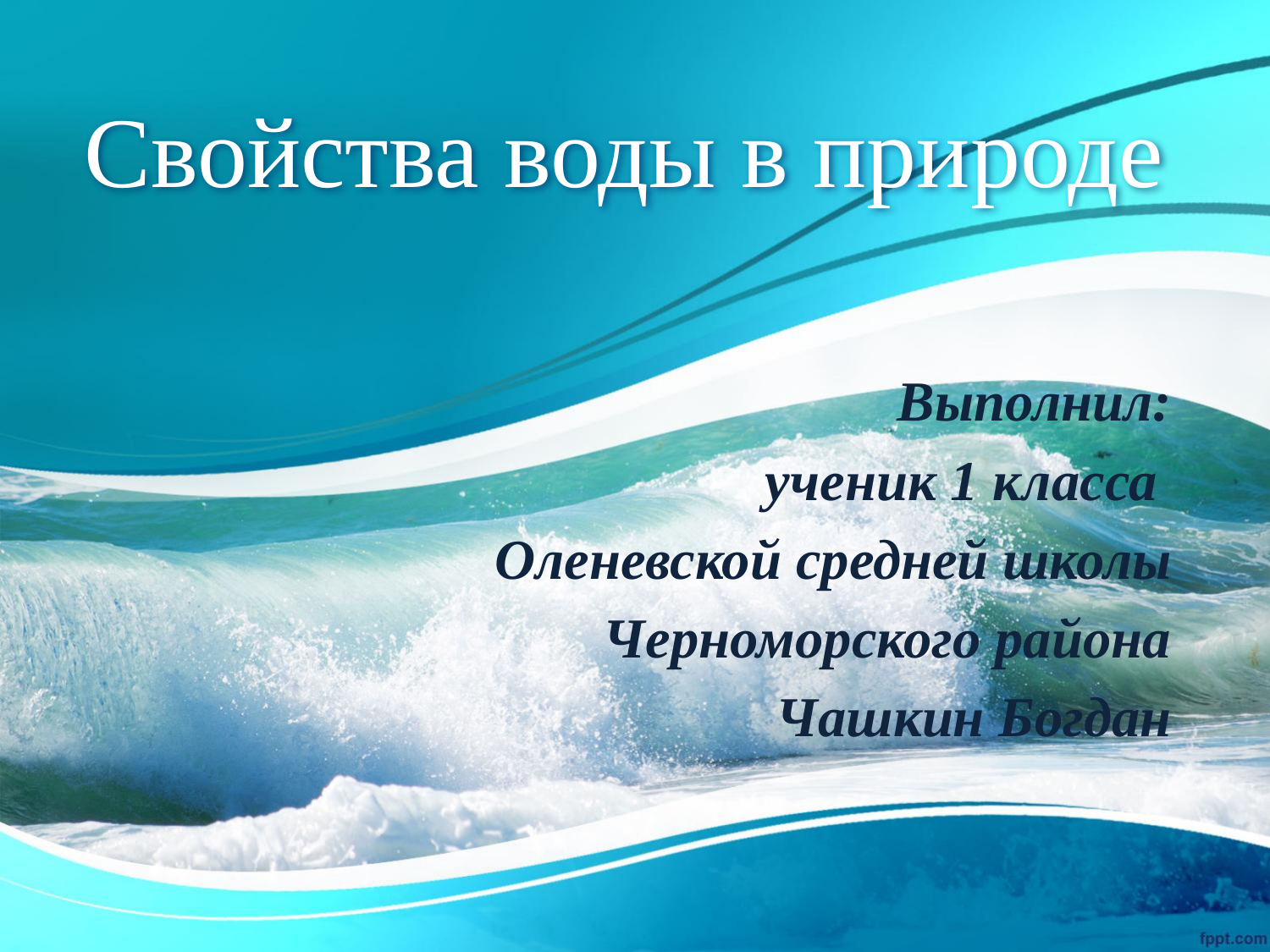

# Свойства воды в природе

Выполнил:
ученик 1 класса
Оленевской средней школы
Черноморского района
Чашкин Богдан